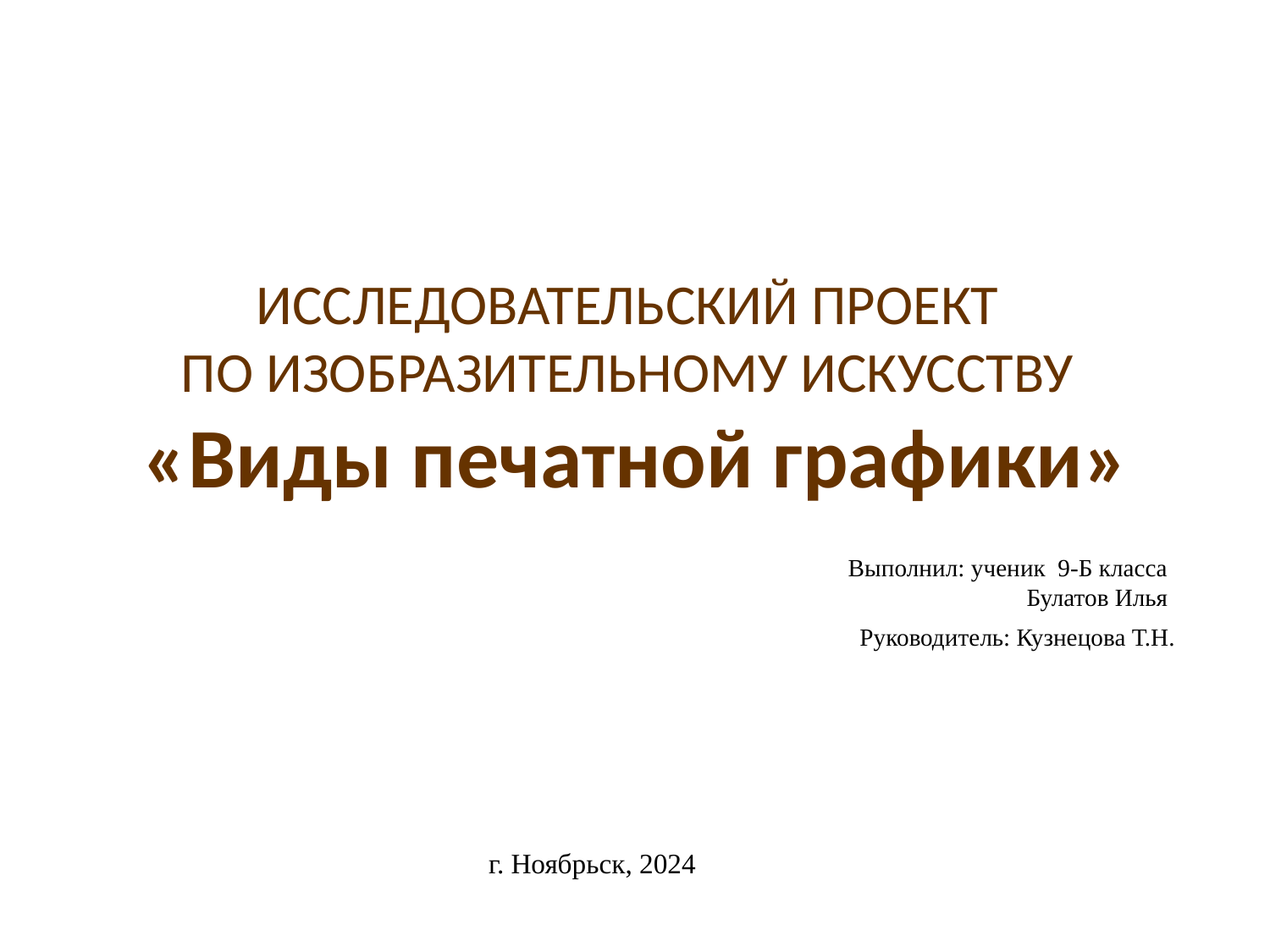

ИССЛЕДОВАТЕЛЬСКИЙ ПРОЕКТ
ПО ИЗОБРАЗИТЕЛЬНОМУ ИСКУССТВУ
 «Виды печатной графики»
Выполнил: ученик  9-Б класса
Булатов Илья
Руководитель: Кузнецова Т.Н.

г. Ноябрьск, 2024